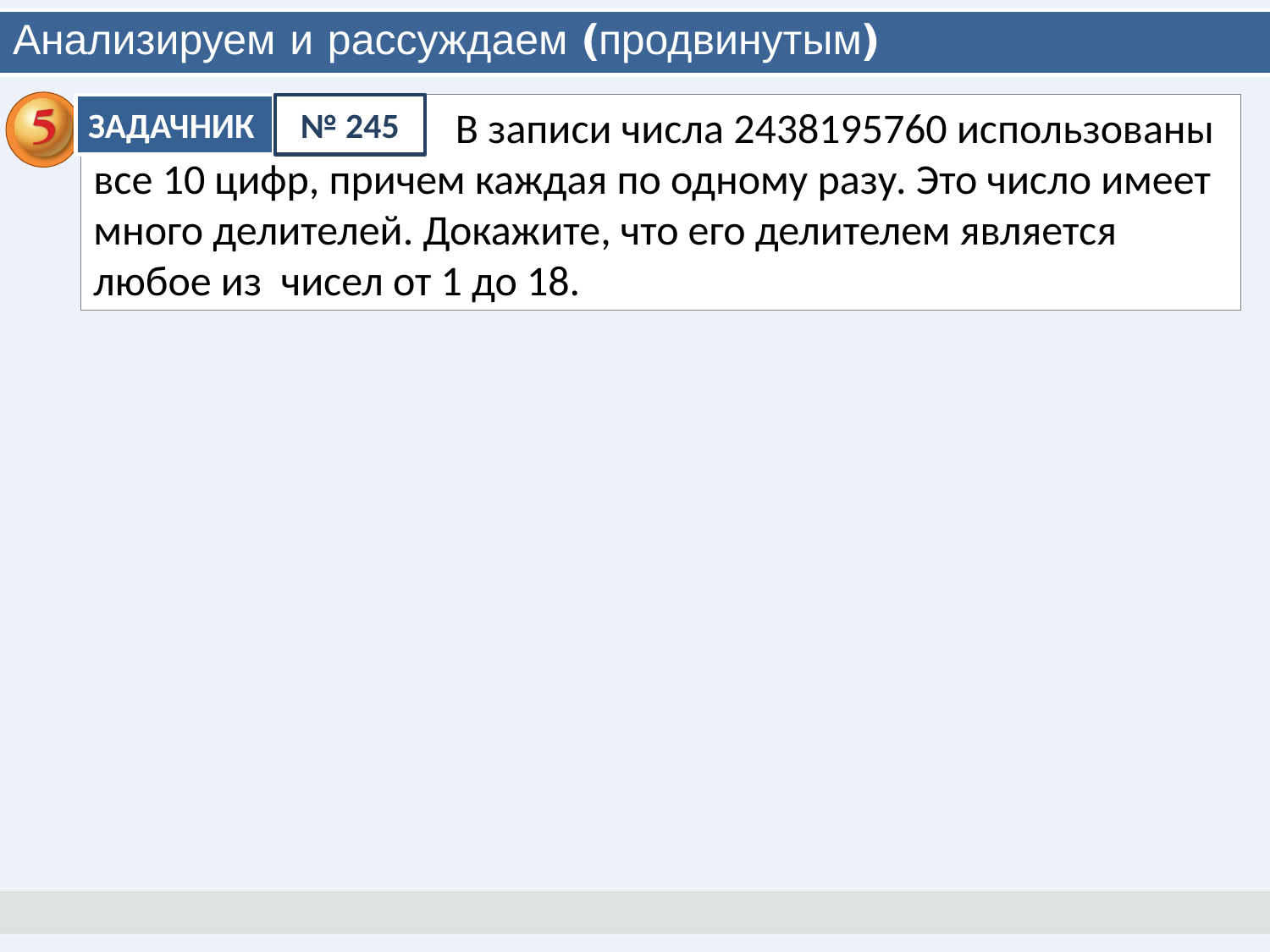

# Анализируем и рассуждаем (продвинутым)

ЗАДАЧНИК
                                      В записи числа 2438195760 использованы все 10 цифр, причем каждая по одному разу. Это число имеет много делителей. Докажите, что его делителем является любое из  чисел от 1 до 18.
№ 245